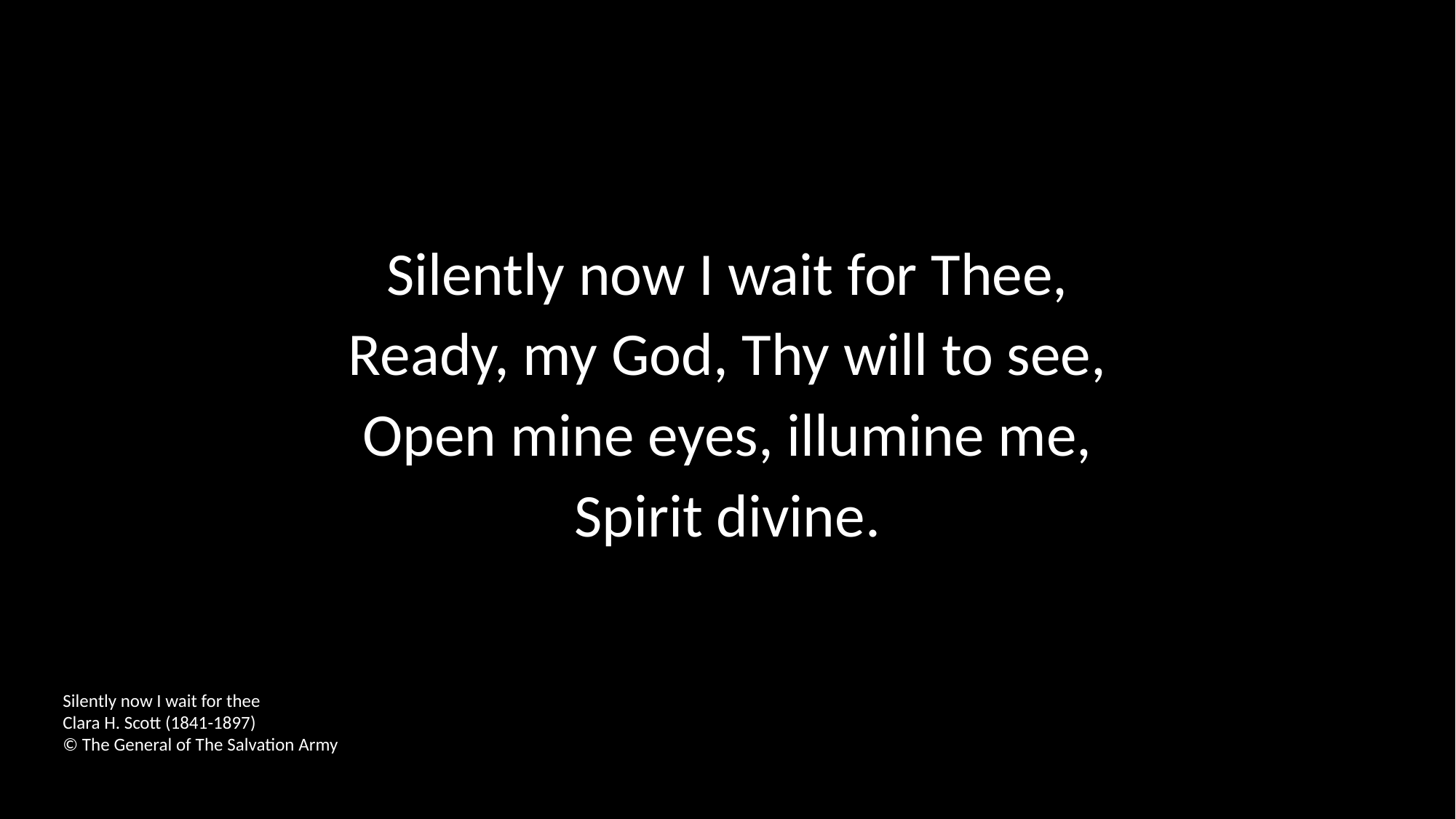

Silently now I wait for Thee,
Ready, my God, Thy will to see,
Open mine eyes, illumine me,
Spirit divine.
Silently now I wait for thee
Clara H. Scott (1841-1897)
© The General of The Salvation Army